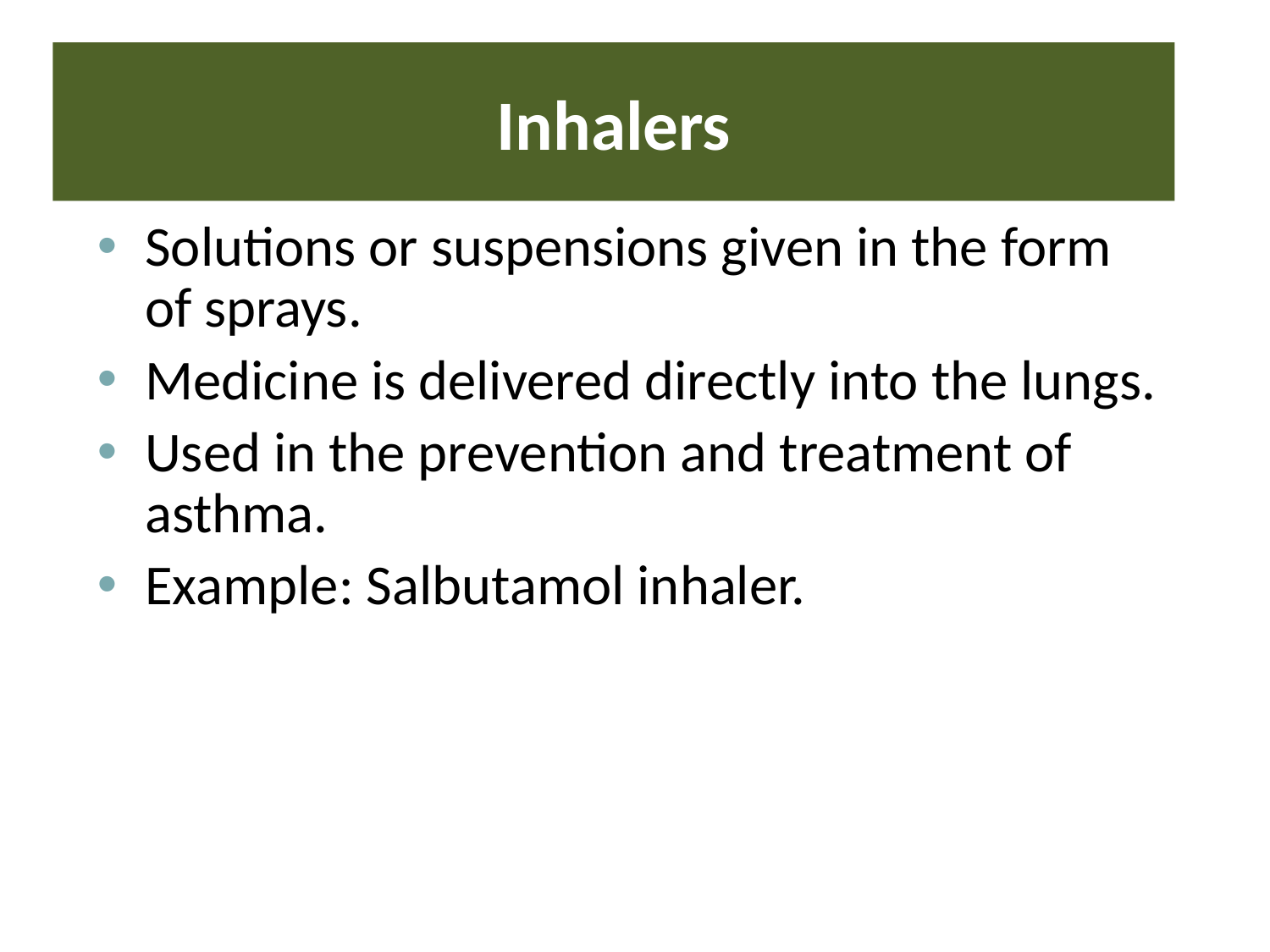

# Inhalers
Solutions or suspensions given in the form of sprays.
Medicine is delivered directly into the lungs.
Used in the prevention and treatment of asthma.
Example: Salbutamol inhaler.